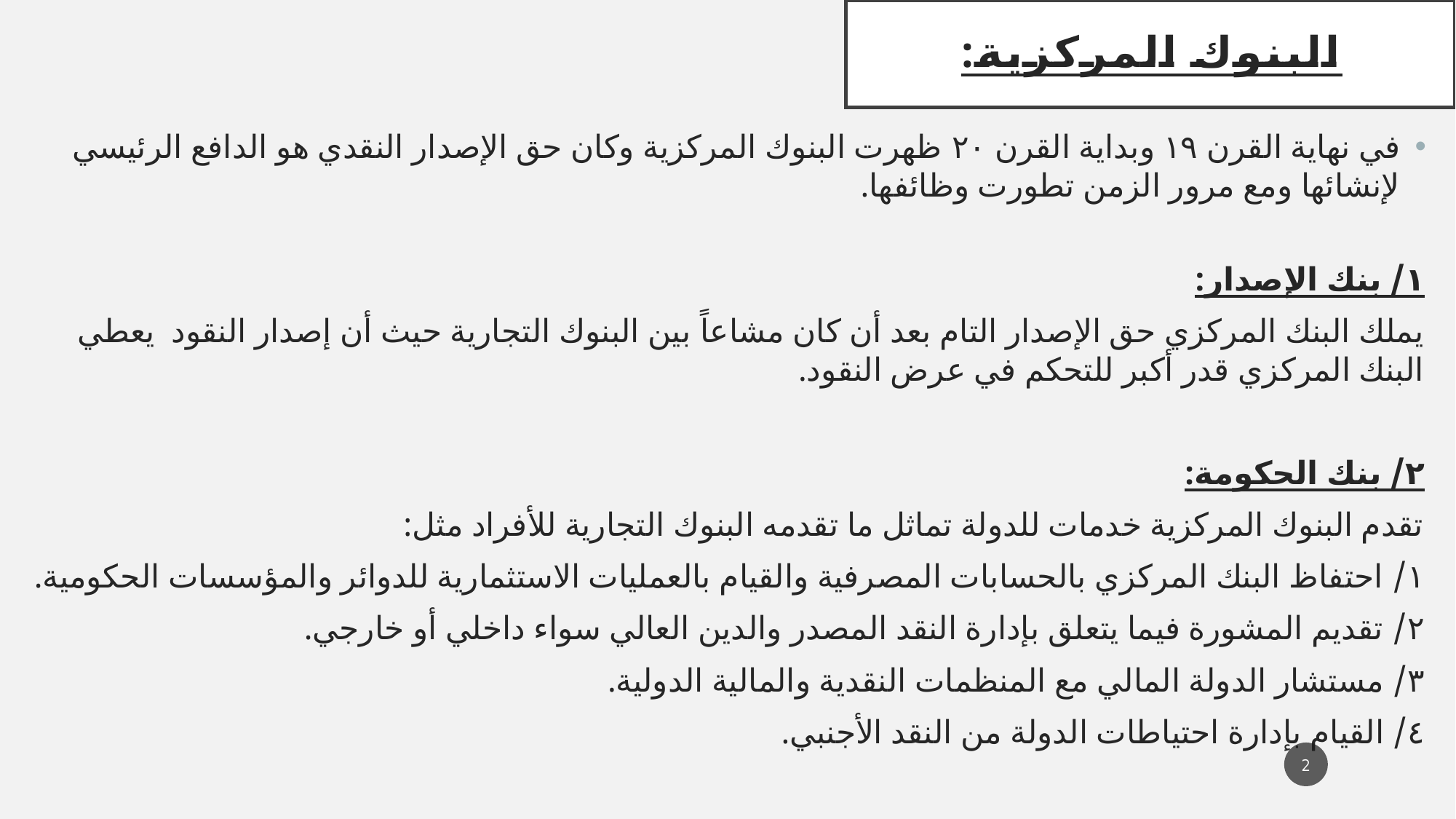

# البنوك المركزية:
في نهاية القرن ١٩ وبداية القرن ٢٠ ظهرت البنوك المركزية وكان حق الإصدار النقدي هو الدافع الرئيسي لإنشائها ومع مرور الزمن تطورت وظائفها.

١/ بنك الإصدار:
يملك البنك المركزي حق الإصدار التام بعد أن كان مشاعاً بين البنوك التجارية حيث أن إصدار النقود  يعطي البنك المركزي قدر أكبر للتحكم في عرض النقود.

٢/ بنك الحكومة:
تقدم البنوك المركزية خدمات للدولة تماثل ما تقدمه البنوك التجارية للأفراد مثل:
١/ احتفاظ البنك المركزي بالحسابات المصرفية والقيام بالعمليات الاستثمارية للدوائر والمؤسسات الحكومية.
٢/ تقديم المشورة فيما يتعلق بإدارة النقد المصدر والدين العالي سواء داخلي أو خارجي.
٣/ مستشار الدولة المالي مع المنظمات النقدية والمالية الدولية.
٤/ القيام بإدارة احتياطات الدولة من النقد الأجنبي.
2